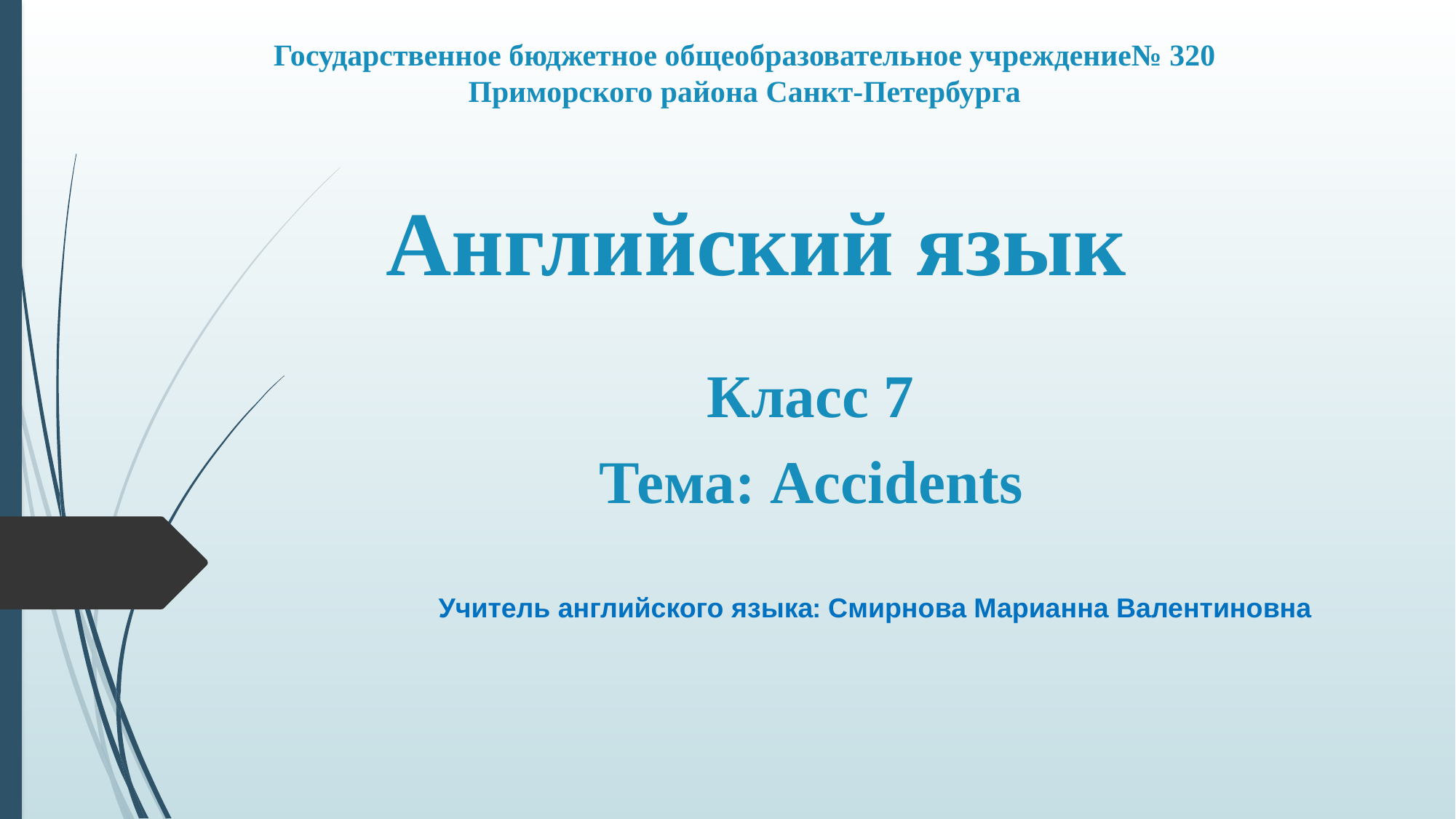

# Государственное бюджетное общеобразовательное учреждение№ 320 Приморского района Санкт-Петербурга
Английский язык
Класс 7
Тема: Accidents
Учитель английского языка: Смирнова Марианна Валентиновна